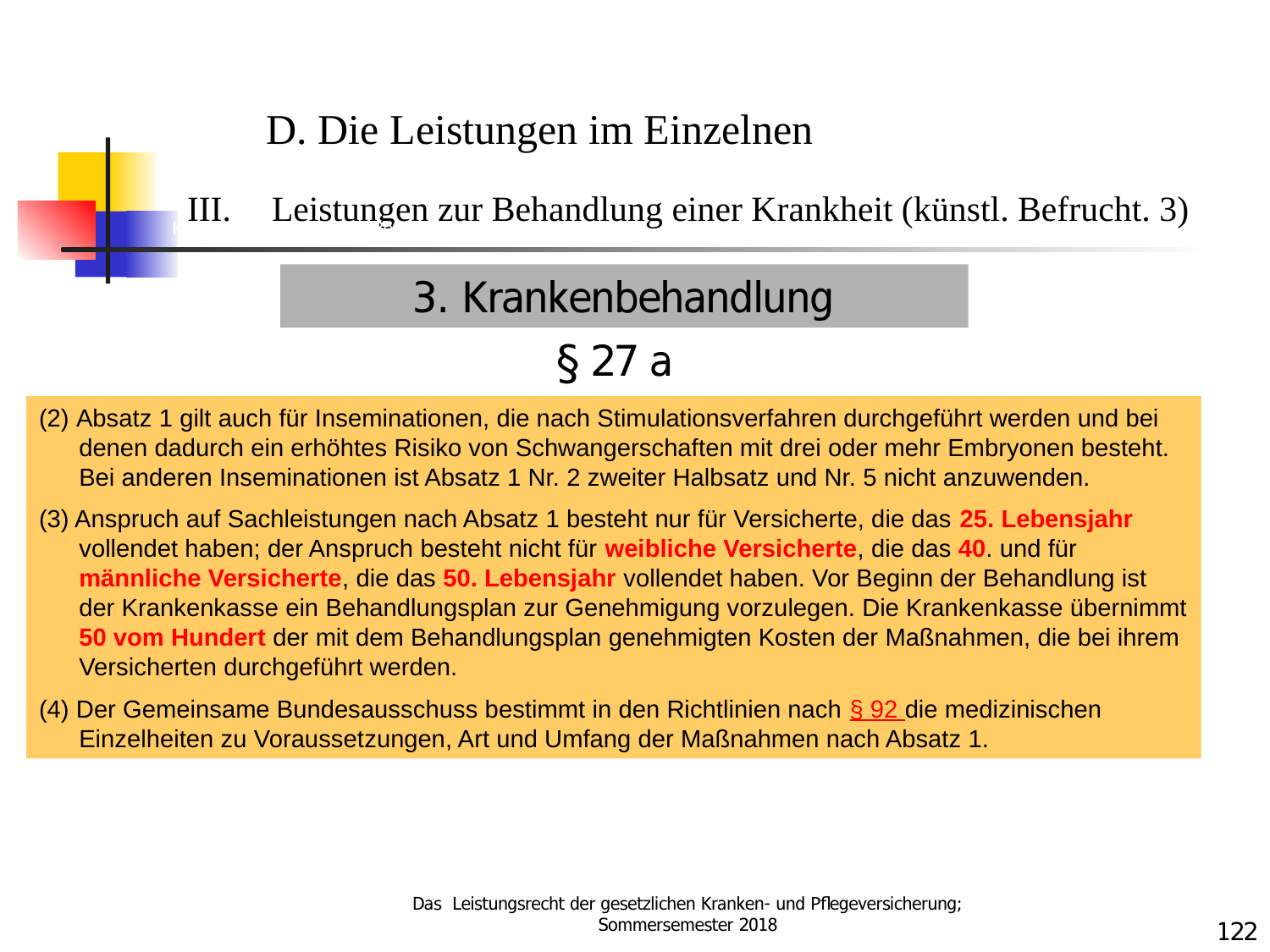

Krankenbehandlung 3 (k. Befrucht.)
D. Die Leistungen im Einzelnen

Leistungen zur Behandlung einer Krankheit (künstl. Befrucht. 3)
3. Krankenbehandlung
§ 27 a
(2) Absatz 1 gilt auch für Inseminationen, die nach Stimulationsverfahren durchgeführt werden und bei denen dadurch ein erhöhtes Risiko von Schwangerschaften mit drei oder mehr Embryonen besteht.  Bei anderen Inseminationen ist Absatz 1 Nr. 2 zweiter Halbsatz und Nr. 5 nicht anzuwenden.
(3) Anspruch auf Sachleistungen nach Absatz 1 besteht nur für Versicherte, die das 25. Lebensjahr vollendet haben; der Anspruch besteht nicht für weibliche Versicherte, die das 40. und für männliche Versicherte, die das 50. Lebensjahr vollendet haben. Vor Beginn der Behandlung ist der Krankenkasse ein Behandlungsplan zur Genehmigung vorzulegen. Die Krankenkasse übernimmt 50 vom Hundert der mit dem Behandlungsplan genehmigten Kosten der Maßnahmen, die bei ihrem Versicherten durchgeführt werden.
(4) Der Gemeinsame Bundesausschuss bestimmt in den Richtlinien nach § 92 die medizinischen Einzelheiten zu Voraussetzungen, Art und Umfang der Maßnahmen nach Absatz 1.
Krankheit
Das  Leistungsrecht der gesetzlichen Kranken- und Pflegeversicherung; Sommersemester 2018
122